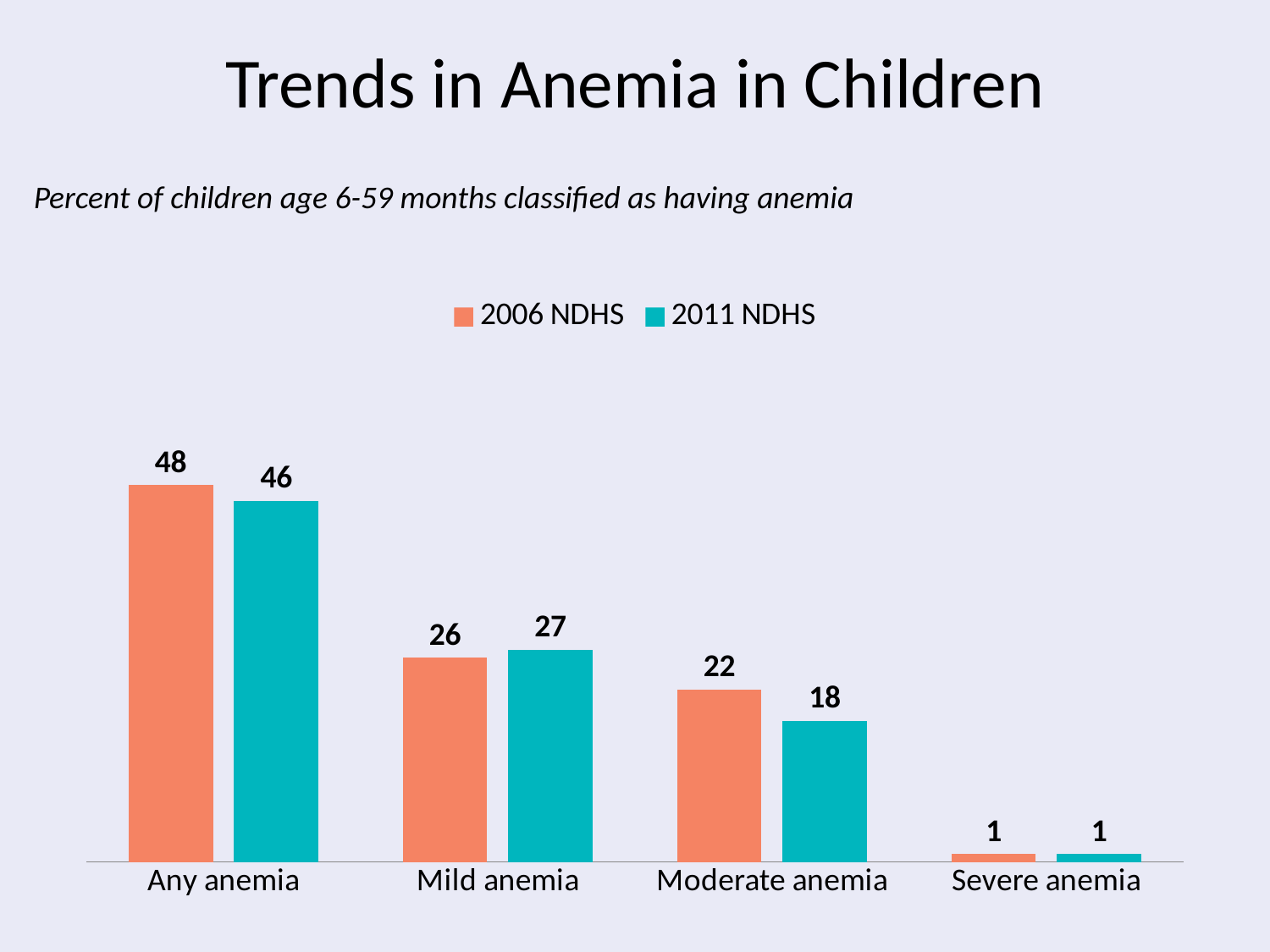

# Trends in Anemia in Children
Percent of children age 6-59 months classified as having anemia

### Chart

| Category | 2006 NDHS | 2011 NDHS |
|---|---|---|
| Any anemia | 48.0 | 46.0 |
| Mild anemia | 26.0 | 27.0 |
| Moderate anemia | 22.0 | 18.0 |
| Severe anemia | 1.0 | 1.0 |